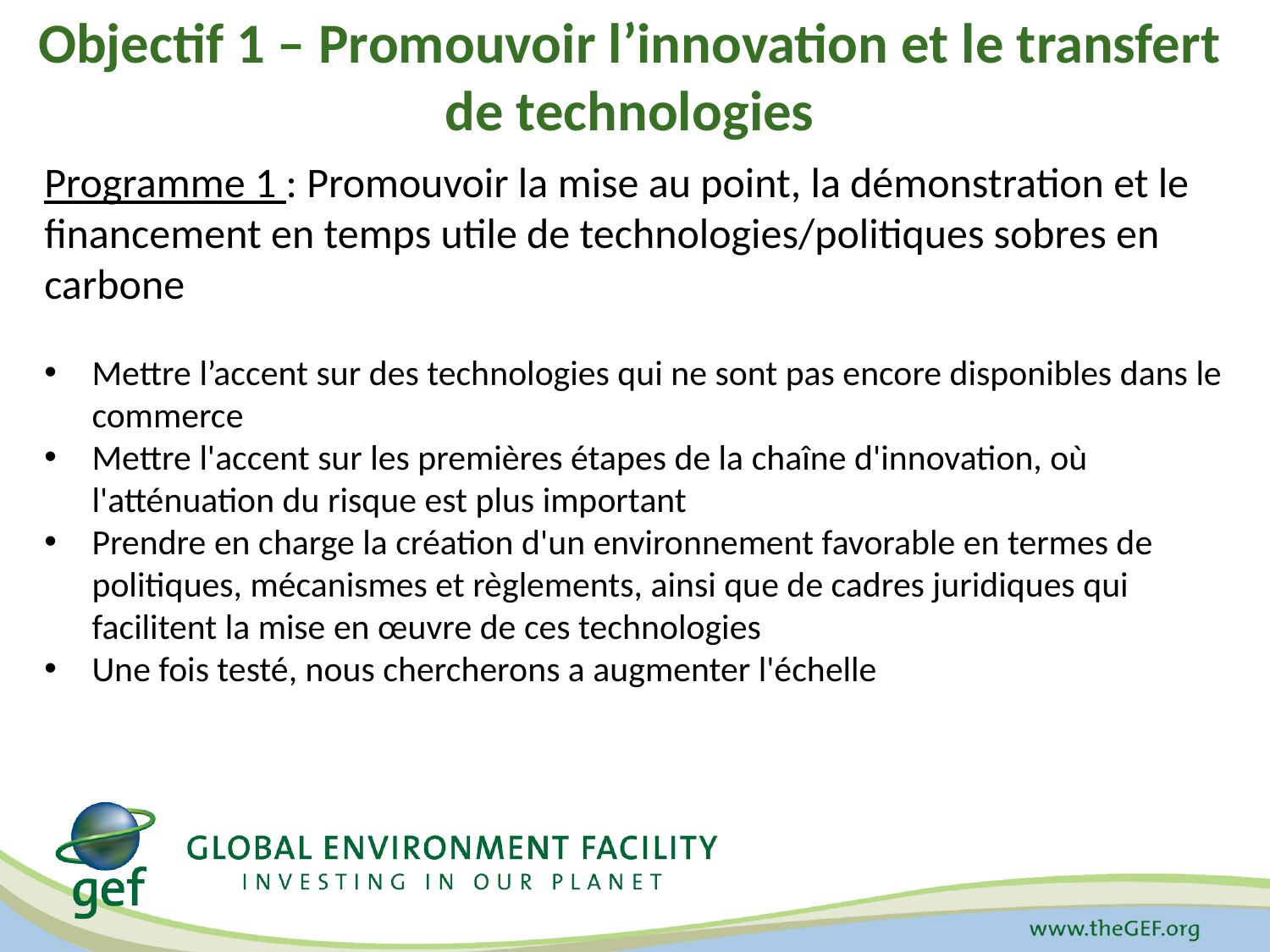

# Objectif 1 – Promouvoir l’innovation et le transfert de technologies
Programme 1 : Promouvoir la mise au point, la démonstration et le financement en temps utile de technologies/politiques sobres en carbone

Mettre l’accent sur des technologies qui ne sont pas encore disponibles dans le commerce
Mettre l'accent sur les premières étapes de la chaîne d'innovation, où l'atténuation du risque est plus important
Prendre en charge la création d'un environnement favorable en termes de politiques, mécanismes et règlements, ainsi que de cadres juridiques qui facilitent la mise en œuvre de ces technologies
Une fois testé, nous chercherons a augmenter l'échelle